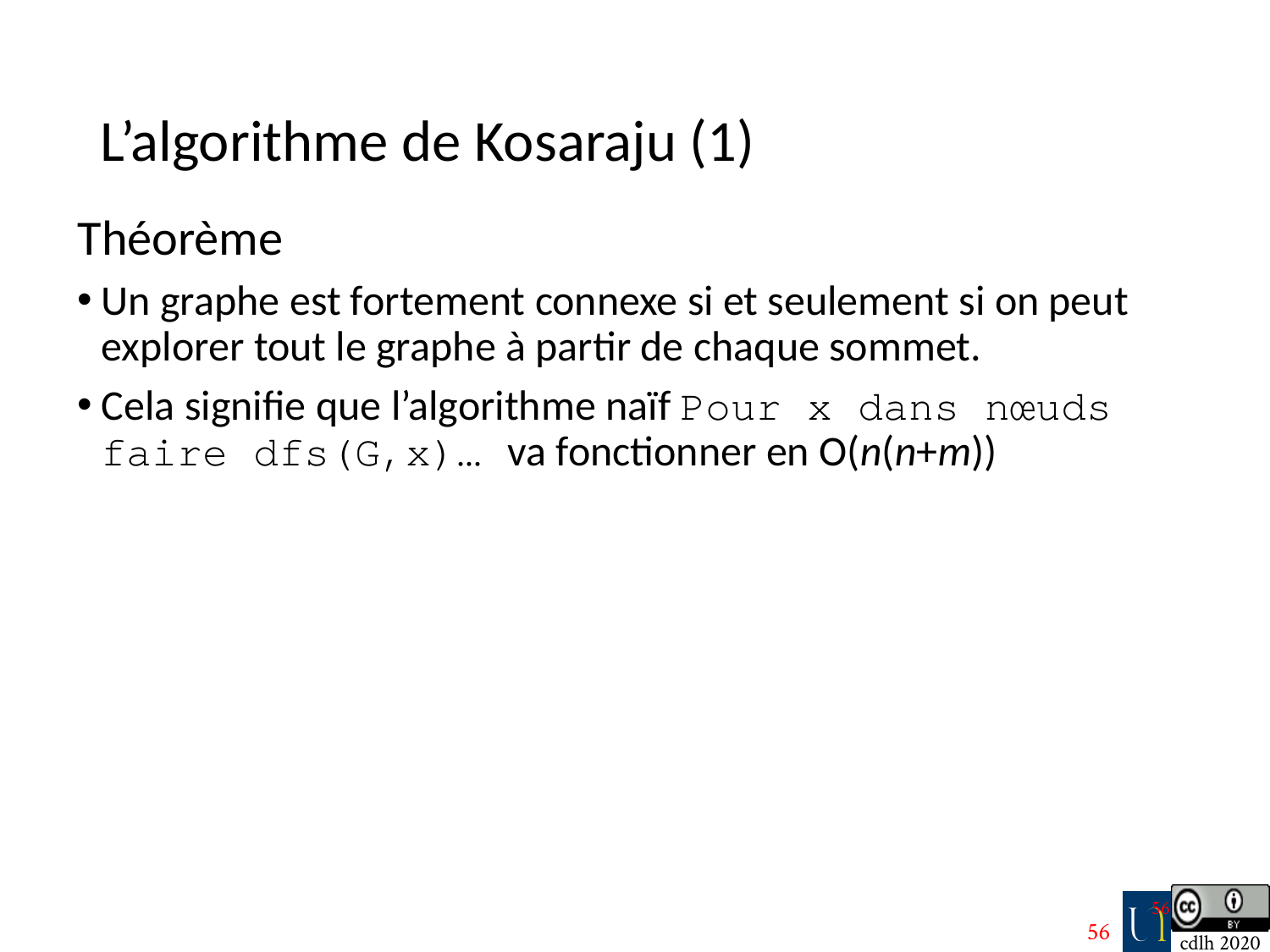

# L’algorithme de Kosaraju (1)
Théorème
Un graphe est fortement connexe si et seulement si on peut explorer tout le graphe à partir de chaque sommet.
Cela signifie que l’algorithme naïf Pour x dans nœuds faire dfs(G,x)… va fonctionner en O(n(n+m))
56